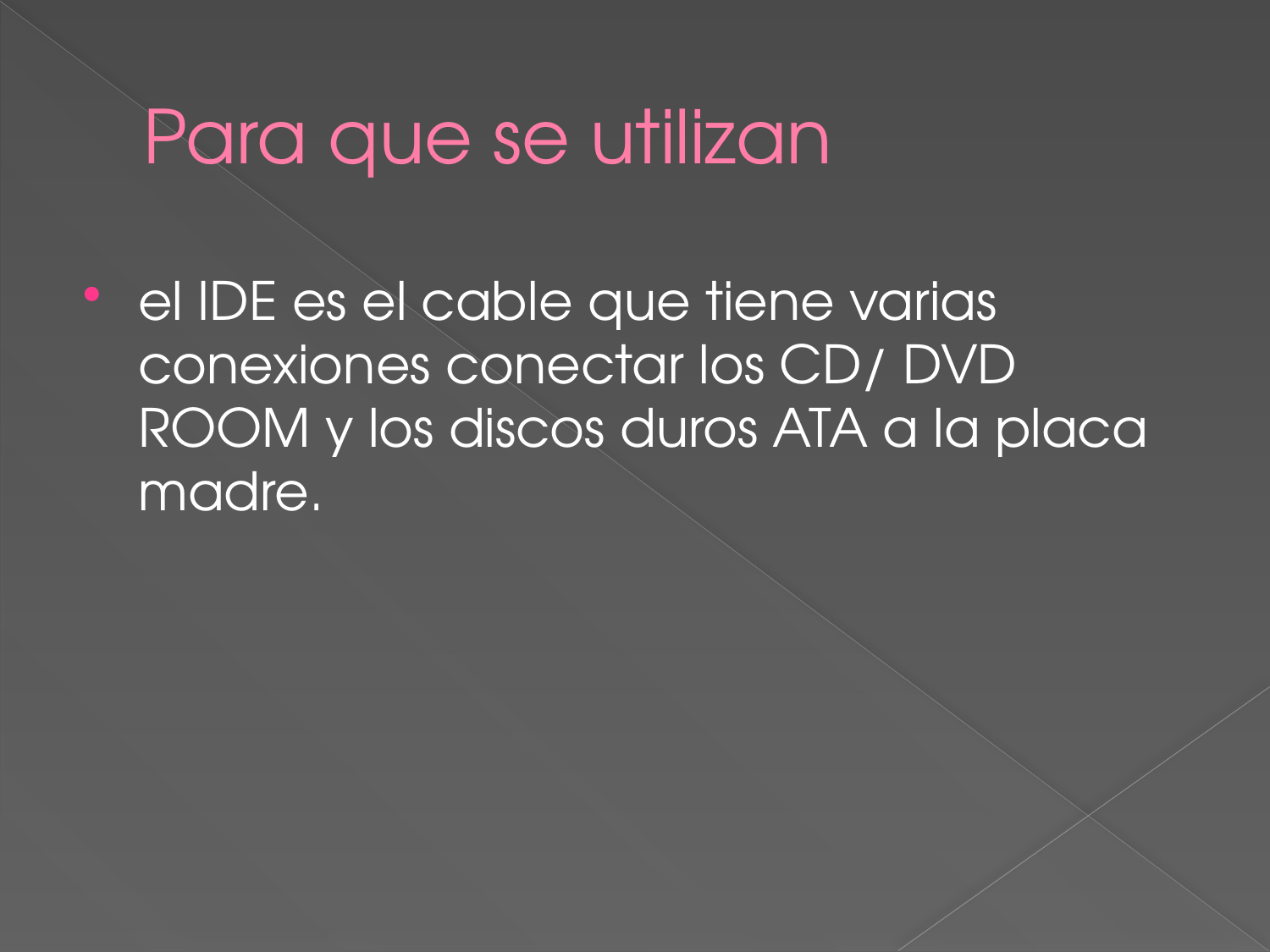

# Para que se utilizan
el IDE es el cable que tiene varias conexiones conectar los CD/ DVD ROOM y los discos duros ATA a la placa madre.